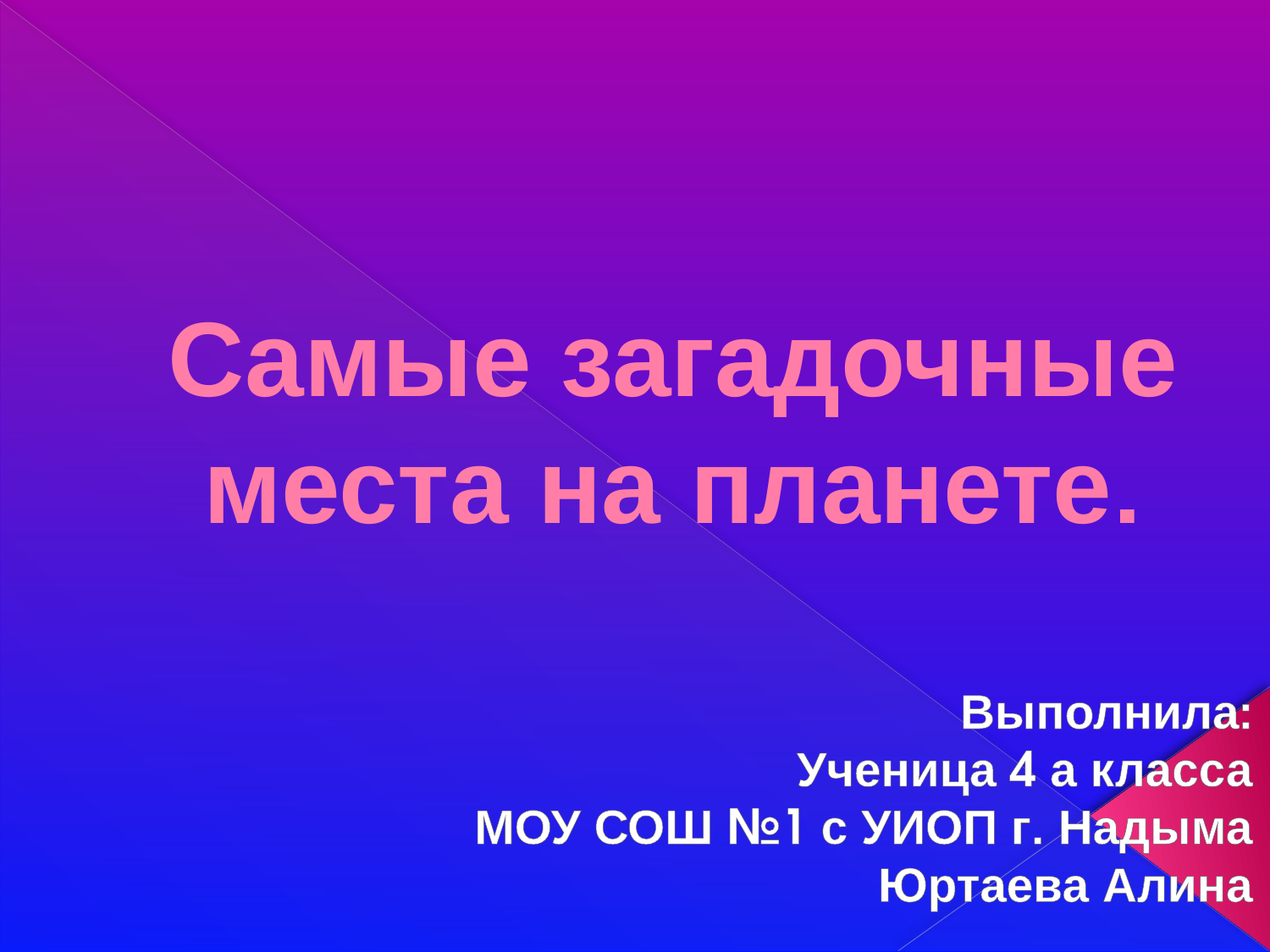

# Самые загадочные места на планете.
Выполнила:
Ученица 4 а класса
МОУ СОШ №1 с УИОП г. Надыма
Юртаева Алина